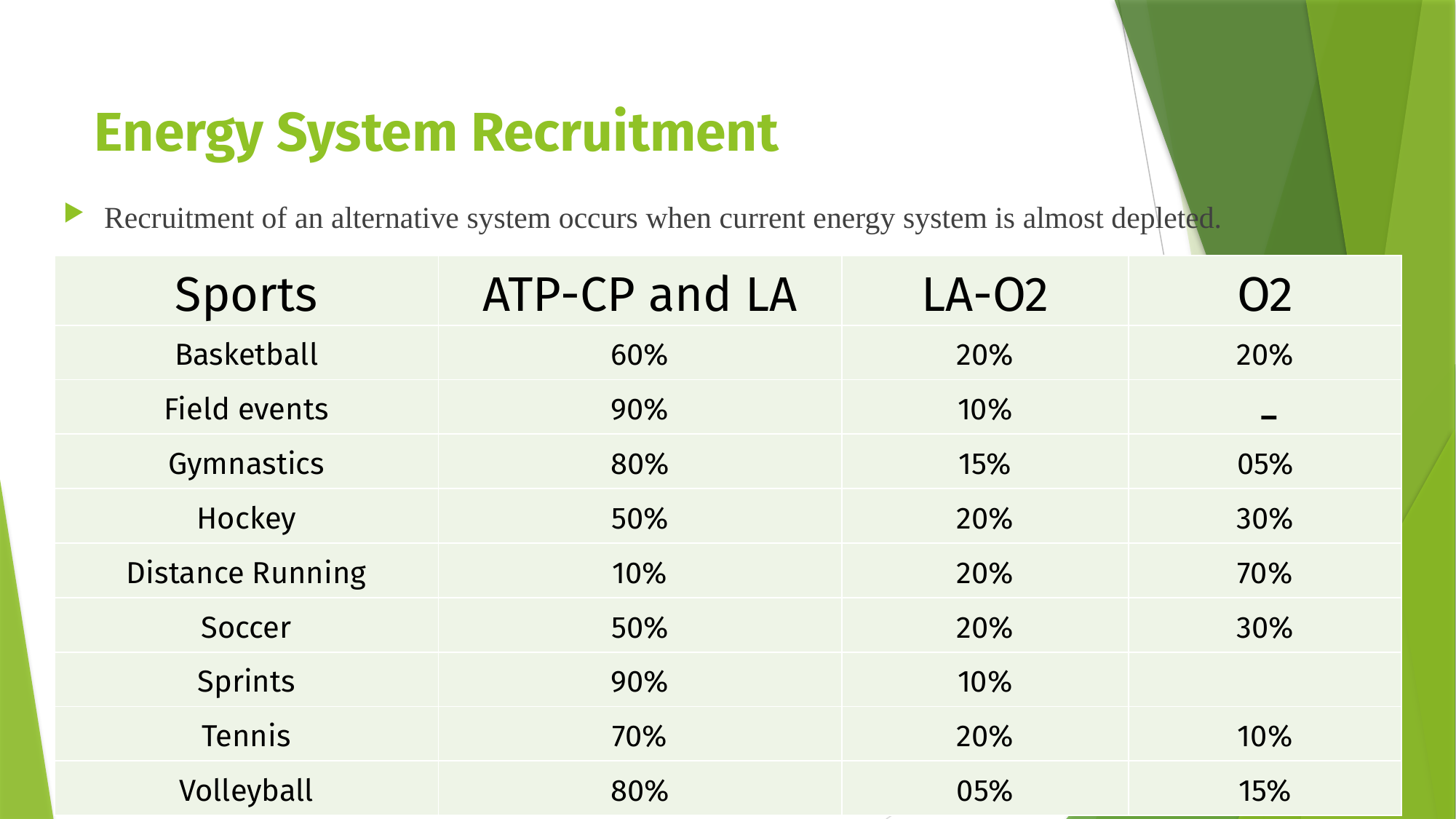

# Energy System Recruitment
Recruitment of an alternative system occurs when current energy system is almost depleted.
| Sports | ATP-CP and LA | LA-O2 | O2 |
| --- | --- | --- | --- |
| Basketball | 60% | 20% | 20% |
| Field events | 90% | 10% | \_ |
| Gymnastics | 80% | 15% | 05% |
| Hockey | 50% | 20% | 30% |
| Distance Running | 10% | 20% | 70% |
| Soccer | 50% | 20% | 30% |
| Sprints | 90% | 10% |  |
| Tennis | 70% | 20% | 10% |
| Volleyball | 80% | 05% | 15% |